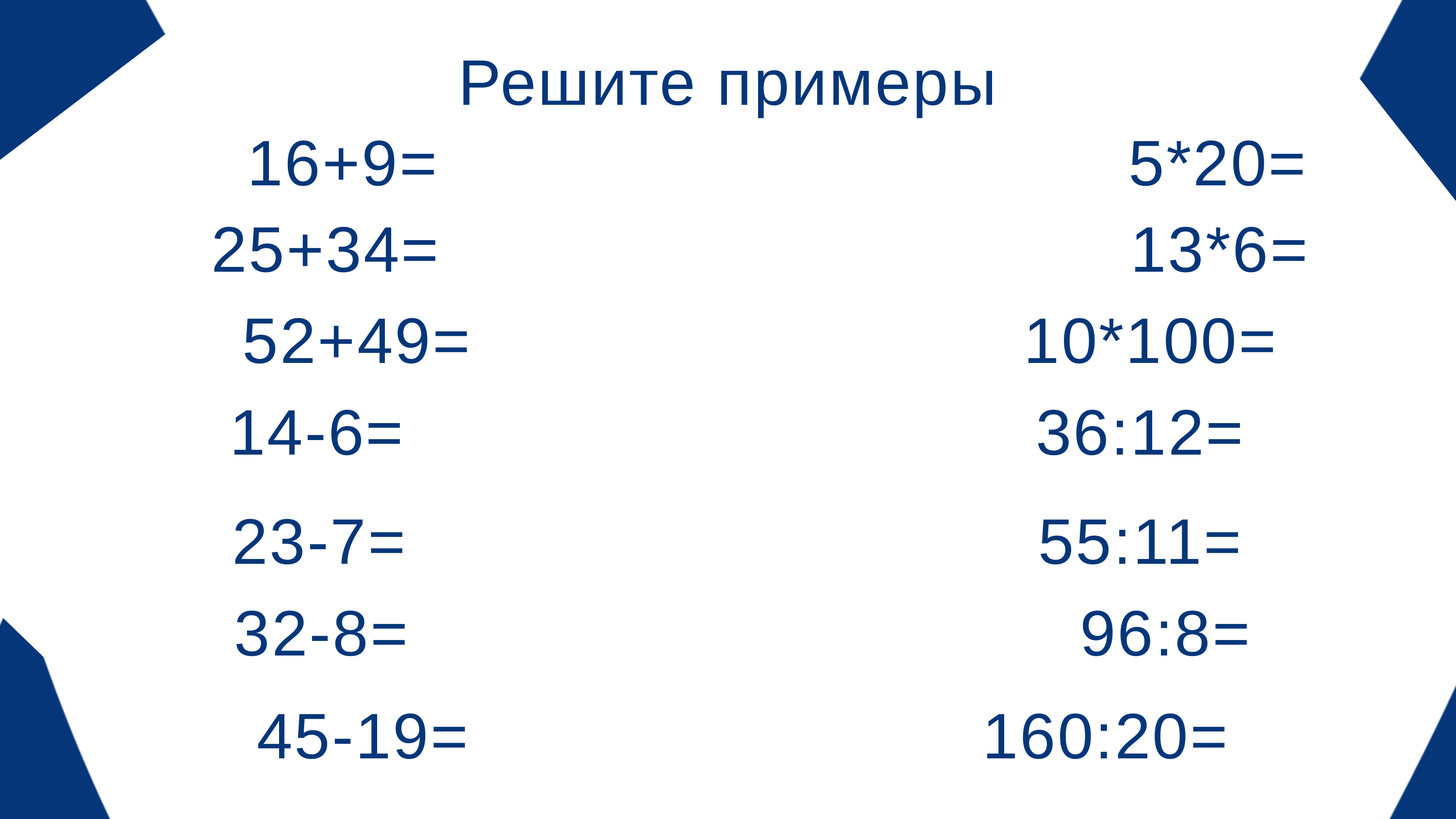

Решите примеры
16+9=                                   5*20=
25+34=                                   13*6=
52+49=                            10*100=
14-6=                                36:12=
23-7=                                55:11=
32-8=                                  96:8=

45-19=                          160:20=